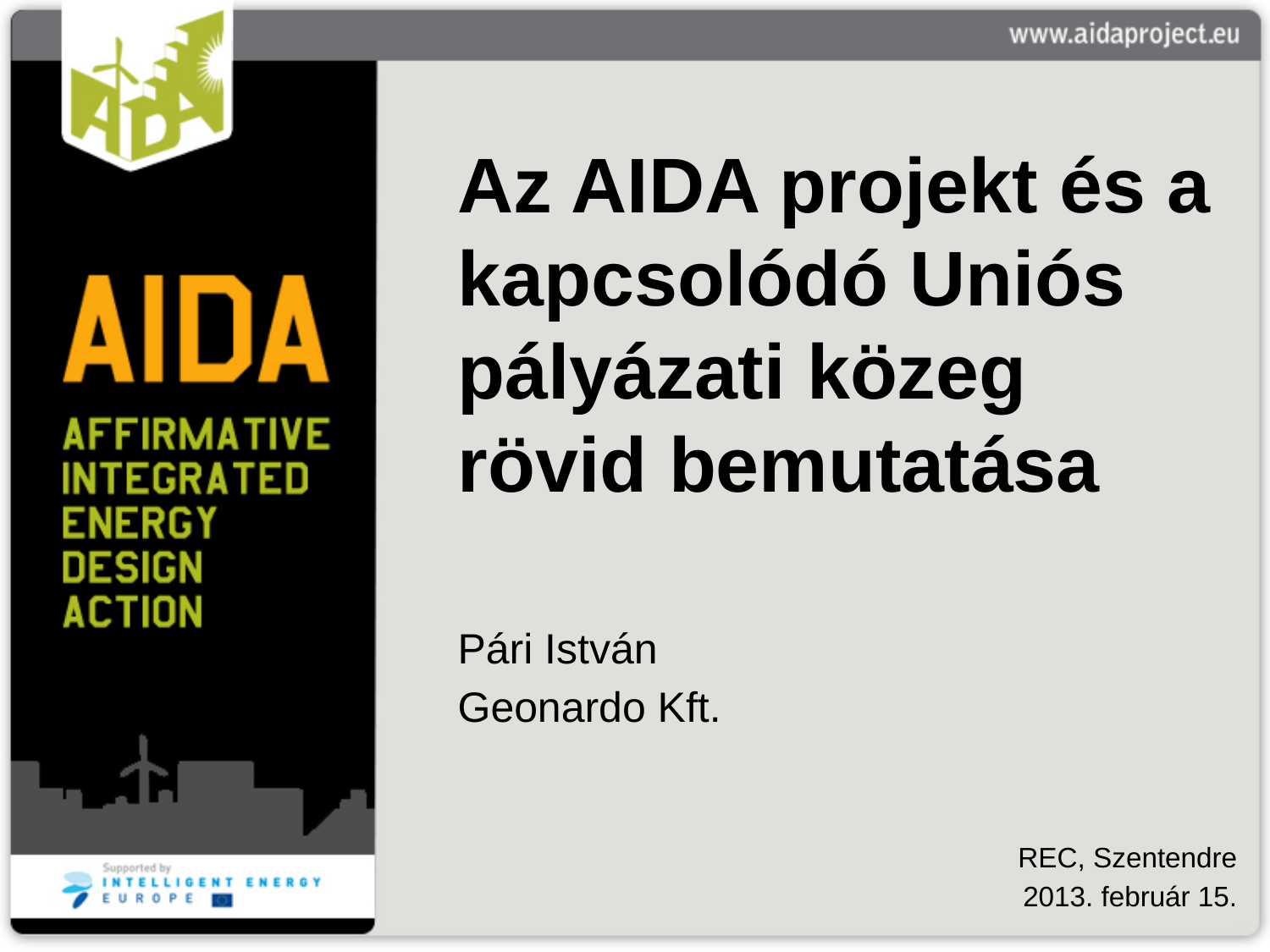

# Az AIDA projekt és a kapcsolódó Uniós pályázati közeg rövid bemutatása
Pári István
Geonardo Kft.
REC, Szentendre
2013. február 15.